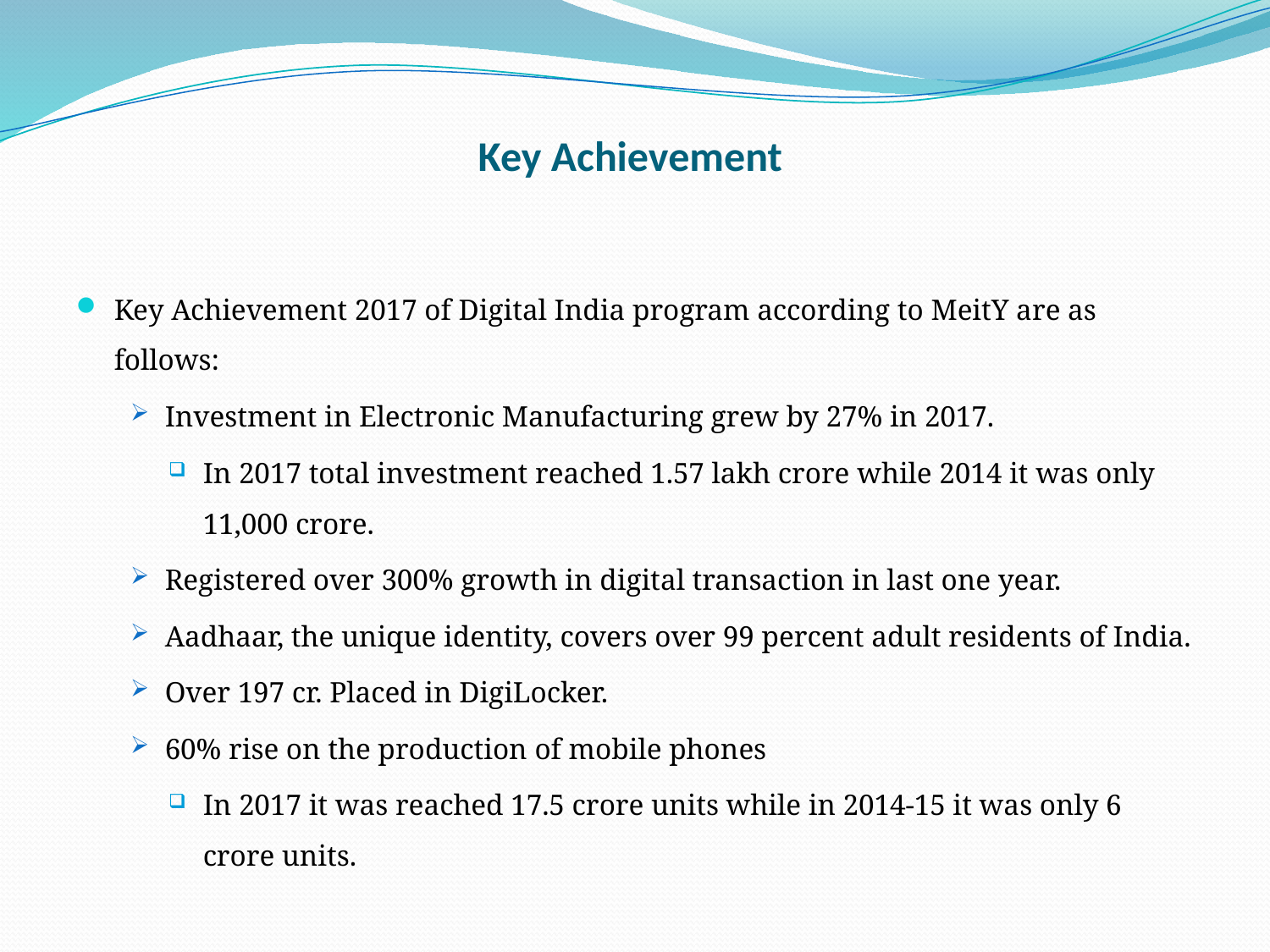

# Key Achievement
Key Achievement 2017 of Digital India program according to MeitY are as follows:
Investment in Electronic Manufacturing grew by 27% in 2017.
In 2017 total investment reached 1.57 lakh crore while 2014 it was only 11,000 crore.
Registered over 300% growth in digital transaction in last one year.
Aadhaar, the unique identity, covers over 99 percent adult residents of India.
Over 197 cr. Placed in DigiLocker.
60% rise on the production of mobile phones
In 2017 it was reached 17.5 crore units while in 2014-15 it was only 6 crore units.